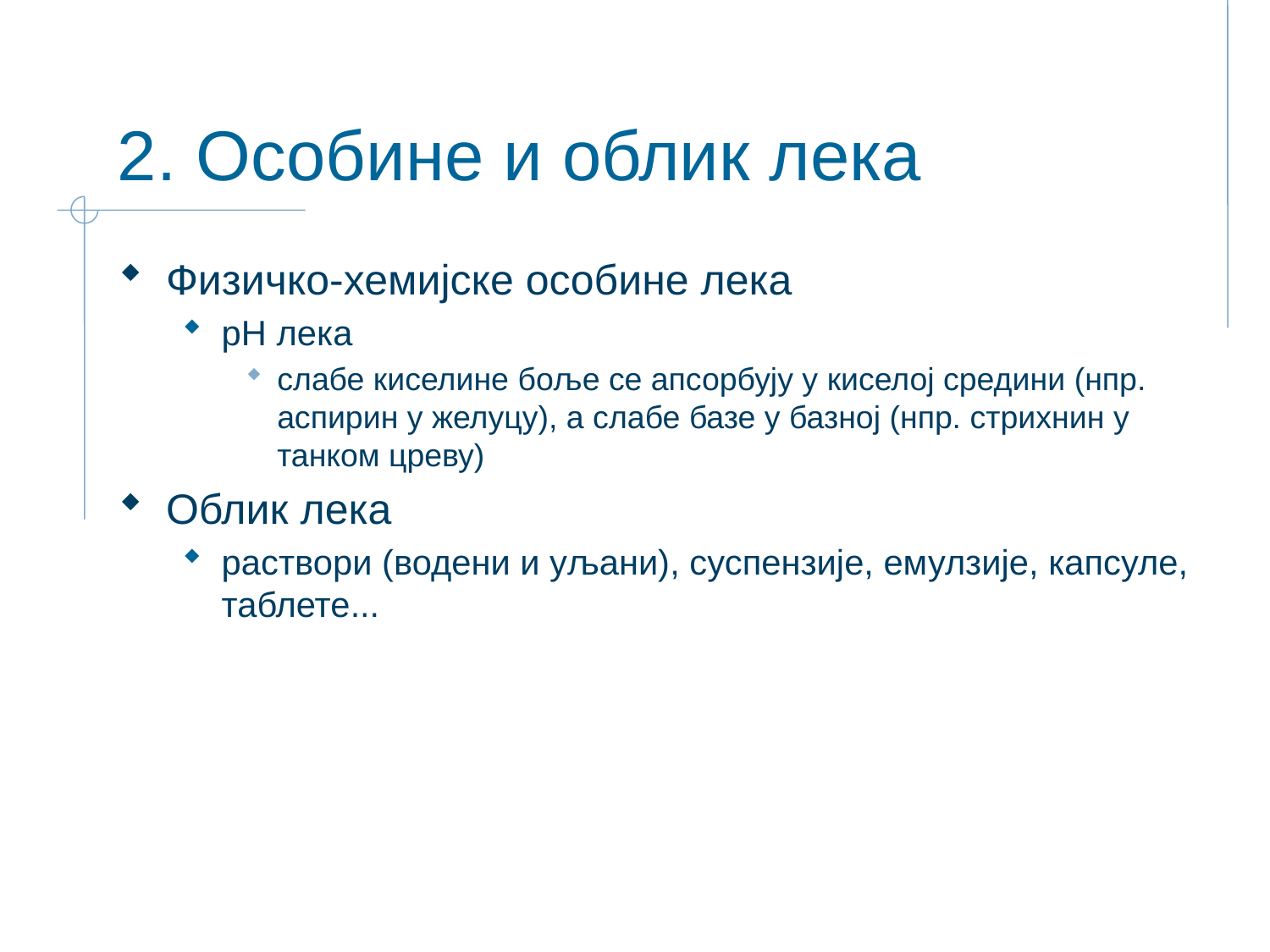

# 2. Особине и облик лека
Физичко-хемијске особине лека
pH лека
слабе киселине боље се апсорбују у киселој средини (нпр. аспирин у желуцу), а слабе базе у базној (нпр. стрихнин у танком цреву)
Облик лека
раствори (водени и уљани), суспензије, емулзије, капсуле, таблете...